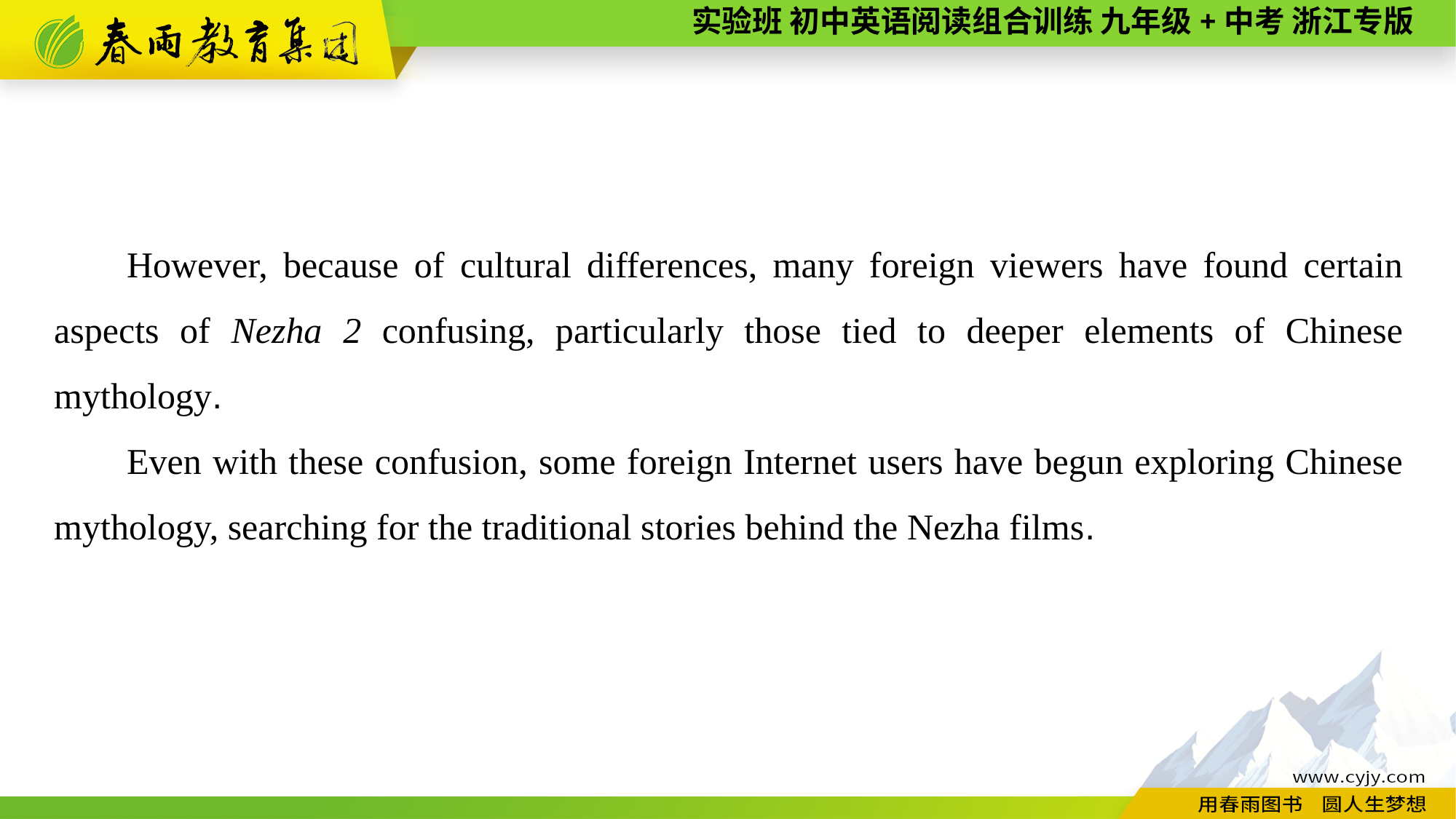

However, because of cultural differences, many foreign viewers have found certain aspects of Nezha 2 confusing, particularly those tied to deeper elements of Chinese mythology.
Even with these confusion, some foreign Internet users have begun exploring Chinese mythology, searching for the traditional stories behind the Nezha films.